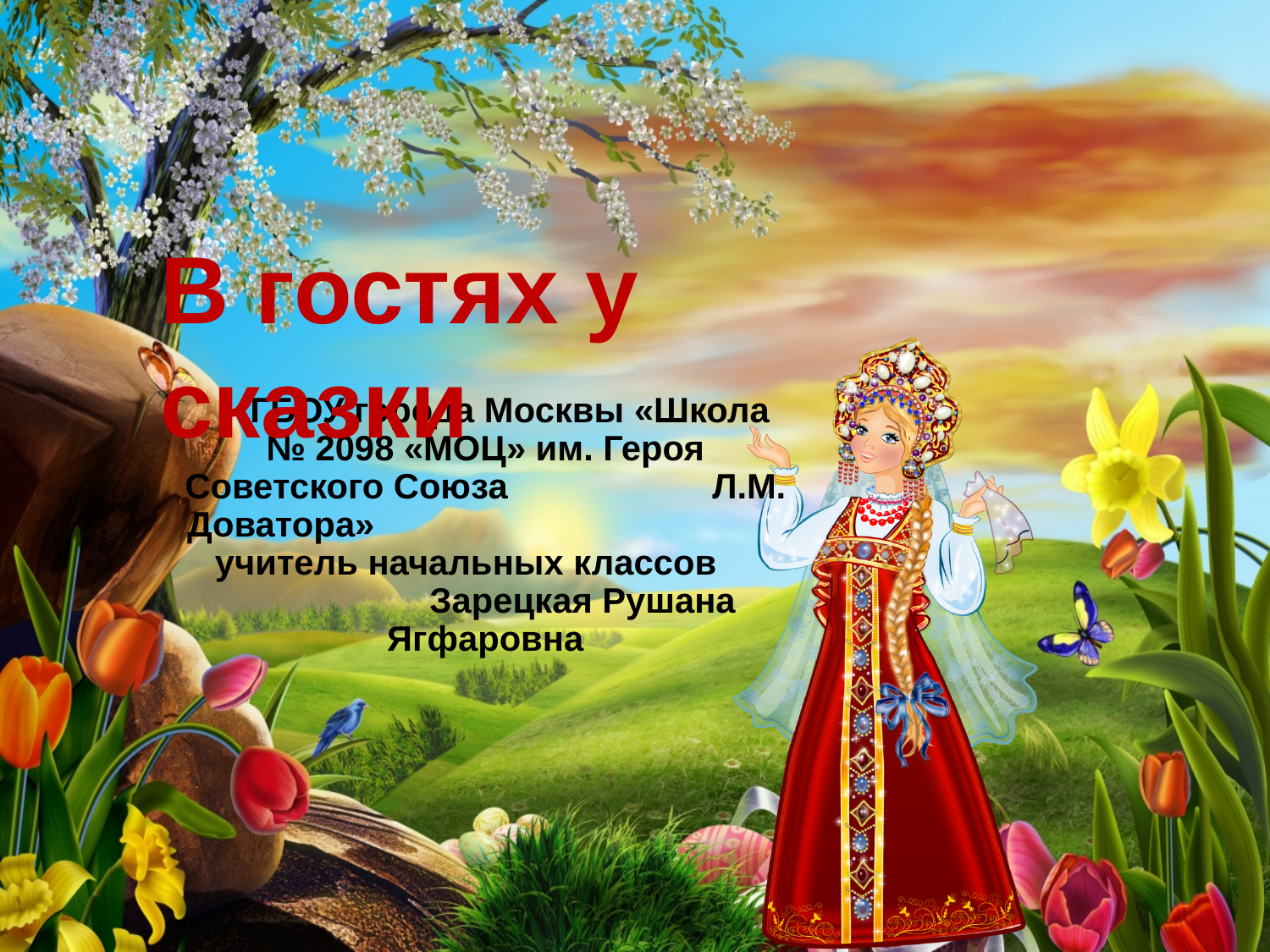

В гостях у сказки

#
     ГБОУ города Москвы «Школа № 2098 «МОЦ» им. Героя Советского Союза                     Л.М. Доватора»                                              учитель начальных классов                            Зарецкая Рушана Ягфаровна